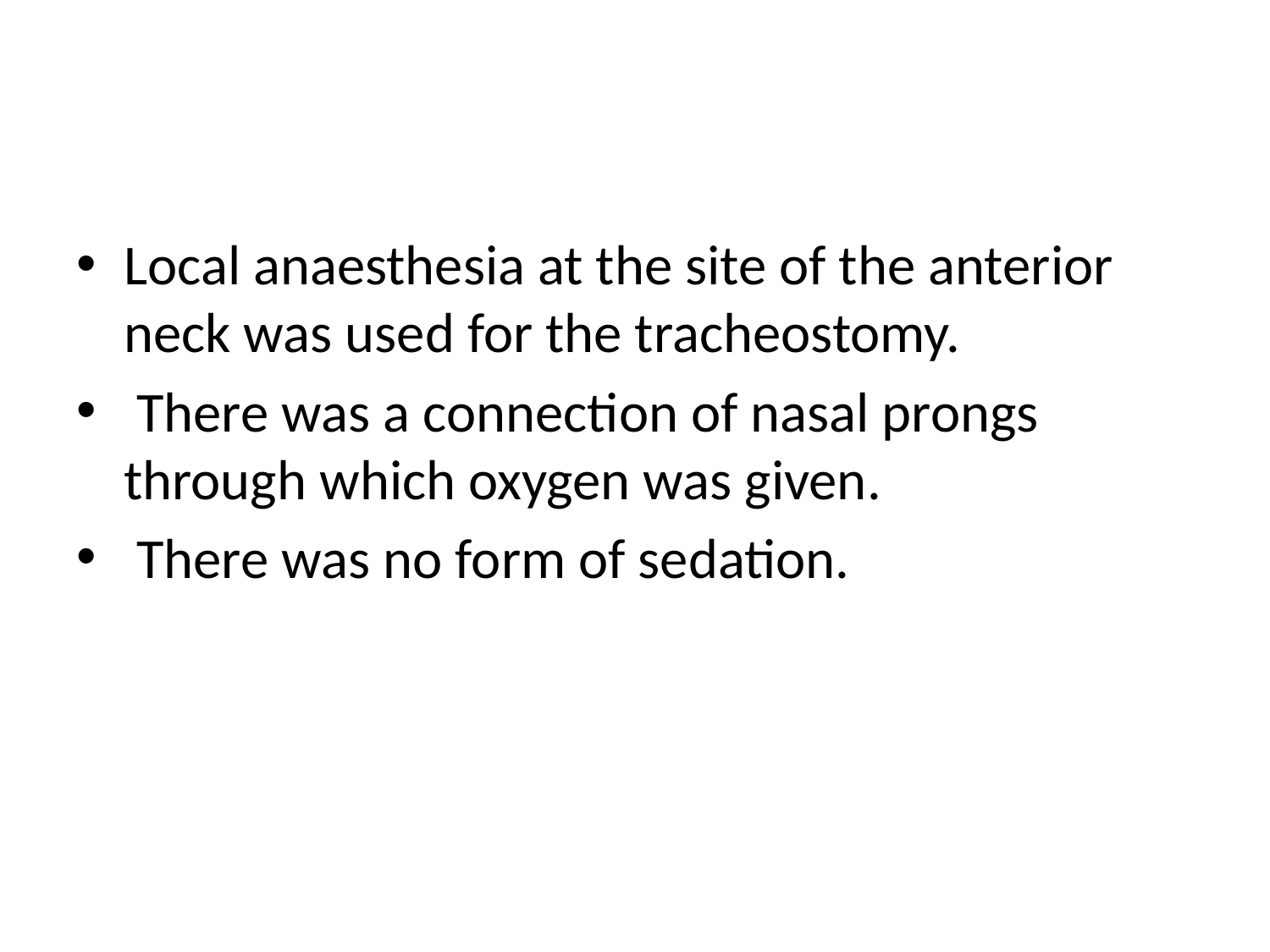

#
Local anaesthesia at the site of the anterior neck was used for the tracheostomy.
 There was a connection of nasal prongs through which oxygen was given.
 There was no form of sedation.